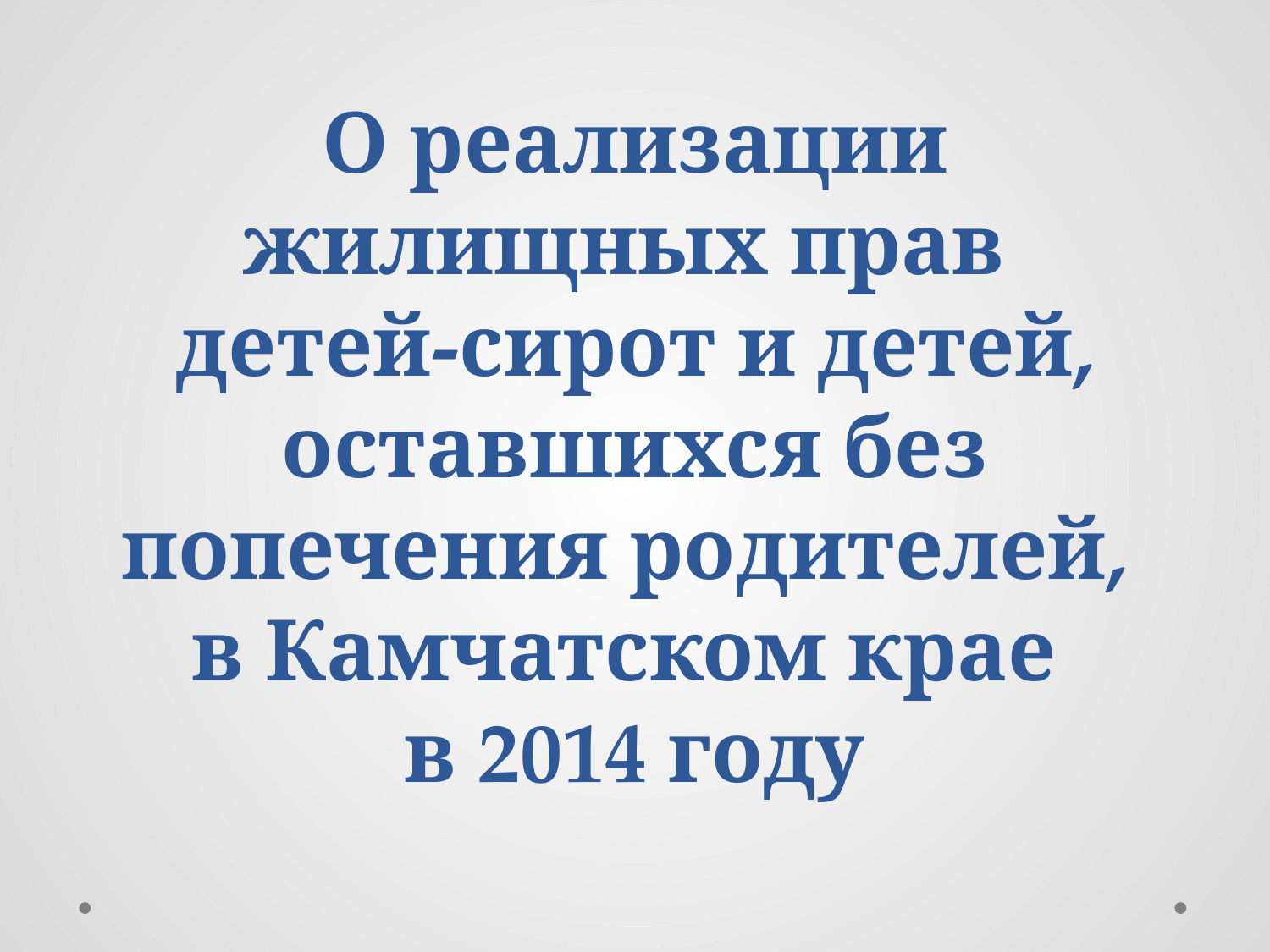

# О реализации жилищных прав детей-сирот и детей, оставшихся без попечения родителей, в Камчатском крае в 2014 году